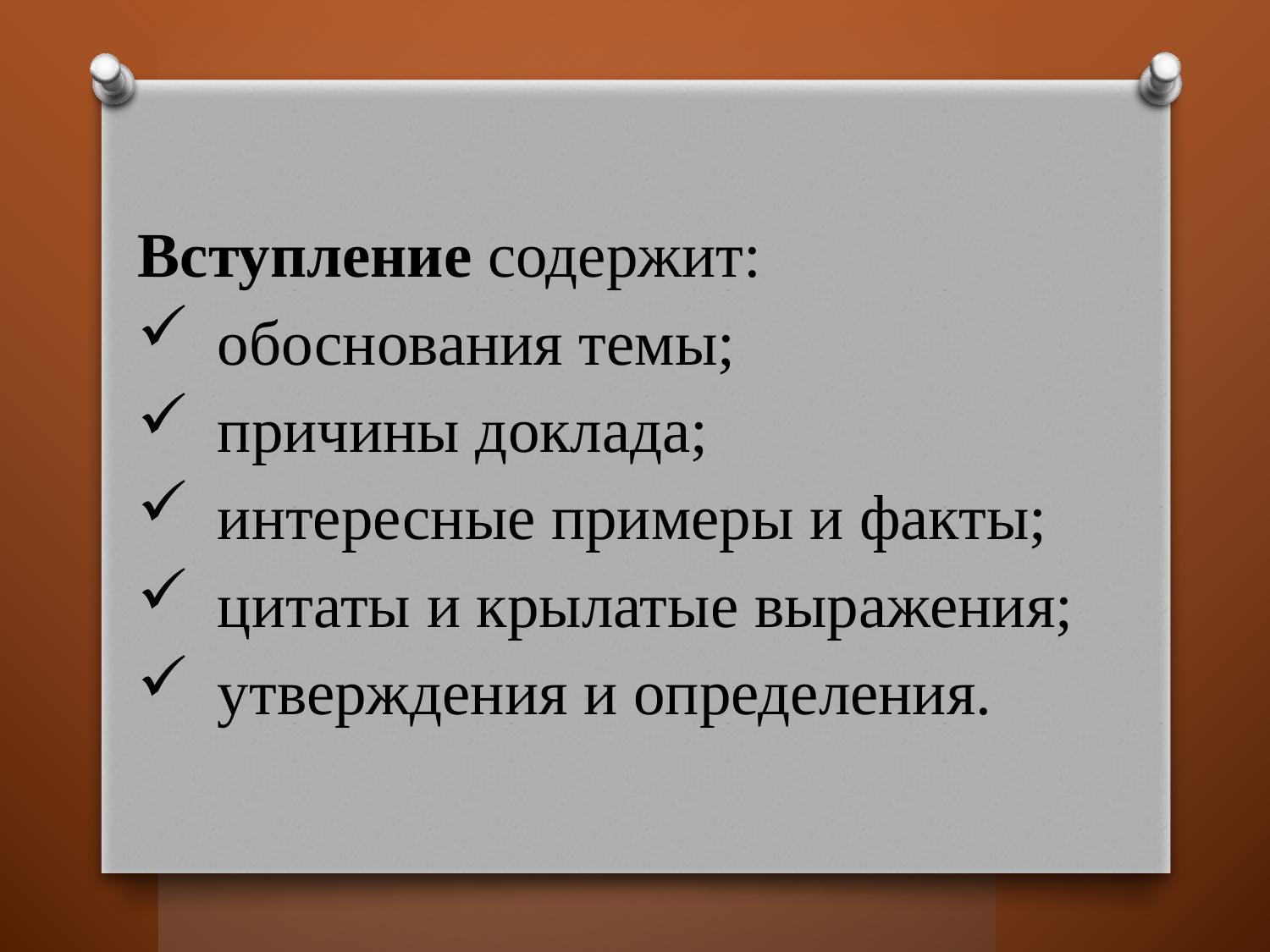

Вступление содержит:
обоснования темы;
причины доклада;
интересные примеры и факты;
цитаты и крылатые выражения;
утверждения и определения.